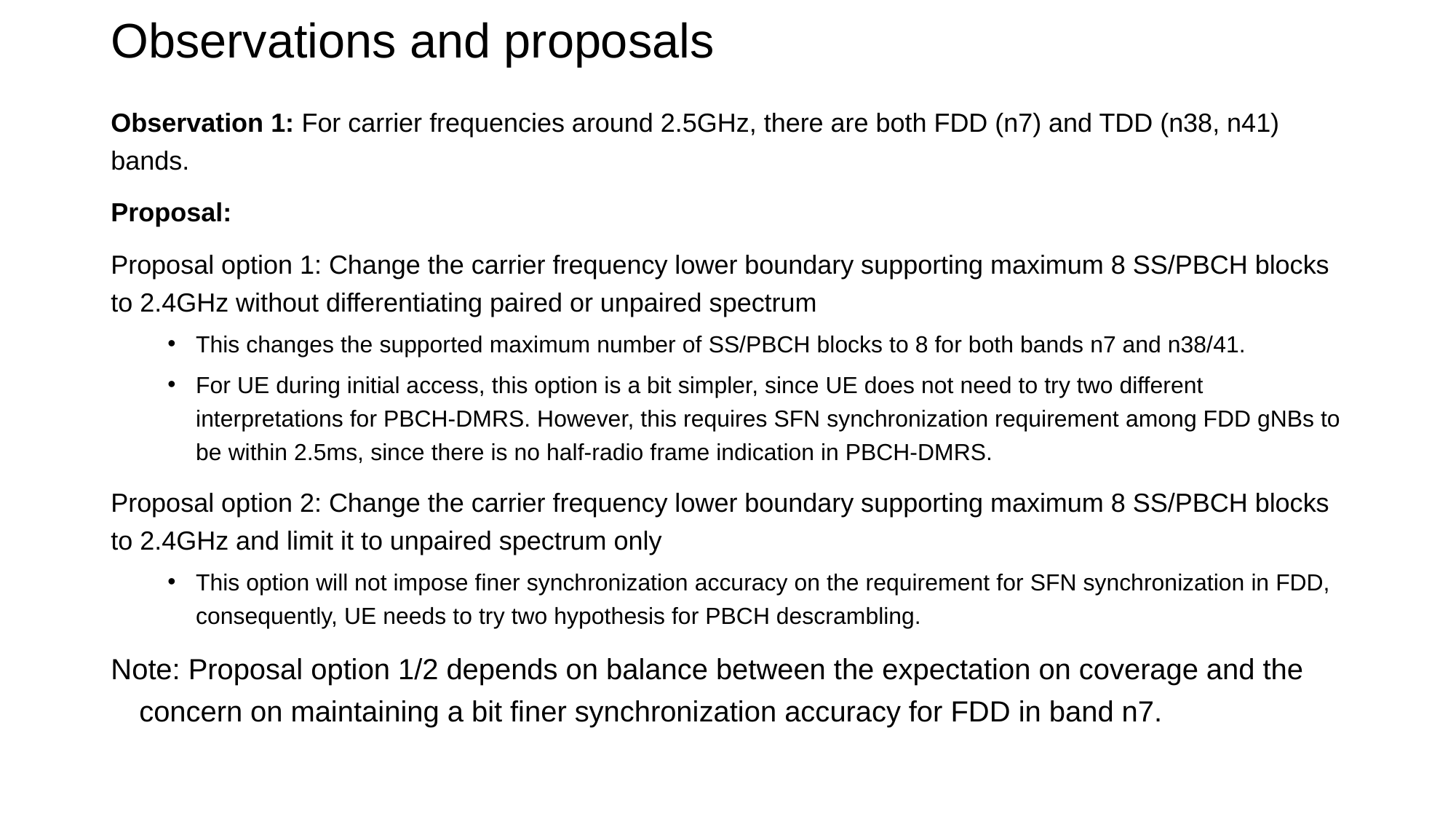

# Observations and proposals
Observation 1: For carrier frequencies around 2.5GHz, there are both FDD (n7) and TDD (n38, n41) bands.
Proposal:
Proposal option 1: Change the carrier frequency lower boundary supporting maximum 8 SS/PBCH blocks to 2.4GHz without differentiating paired or unpaired spectrum
This changes the supported maximum number of SS/PBCH blocks to 8 for both bands n7 and n38/41.
For UE during initial access, this option is a bit simpler, since UE does not need to try two different interpretations for PBCH-DMRS. However, this requires SFN synchronization requirement among FDD gNBs to be within 2.5ms, since there is no half-radio frame indication in PBCH-DMRS.
Proposal option 2: Change the carrier frequency lower boundary supporting maximum 8 SS/PBCH blocks to 2.4GHz and limit it to unpaired spectrum only
This option will not impose finer synchronization accuracy on the requirement for SFN synchronization in FDD, consequently, UE needs to try two hypothesis for PBCH descrambling.
Note: Proposal option 1/2 depends on balance between the expectation on coverage and the concern on maintaining a bit finer synchronization accuracy for FDD in band n7.